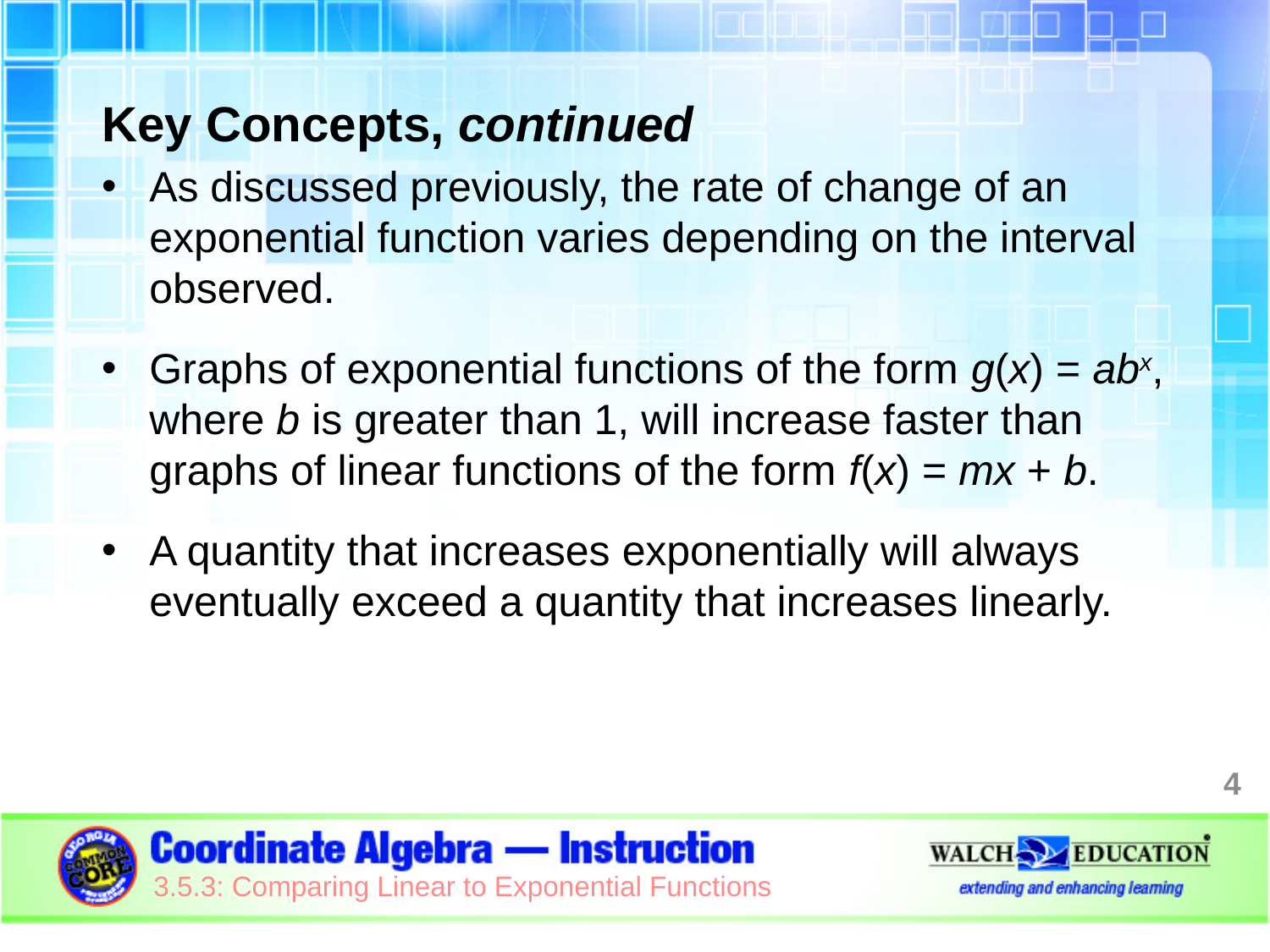

Key Concepts, continued
As discussed previously, the rate of change of an exponential function varies depending on the interval observed.
Graphs of exponential functions of the form g(x) = abx, where b is greater than 1, will increase faster than graphs of linear functions of the form f(x) = mx + b.
A quantity that increases exponentially will always eventually exceed a quantity that increases linearly.

4
3.5.3: Comparing Linear to Exponential Functions